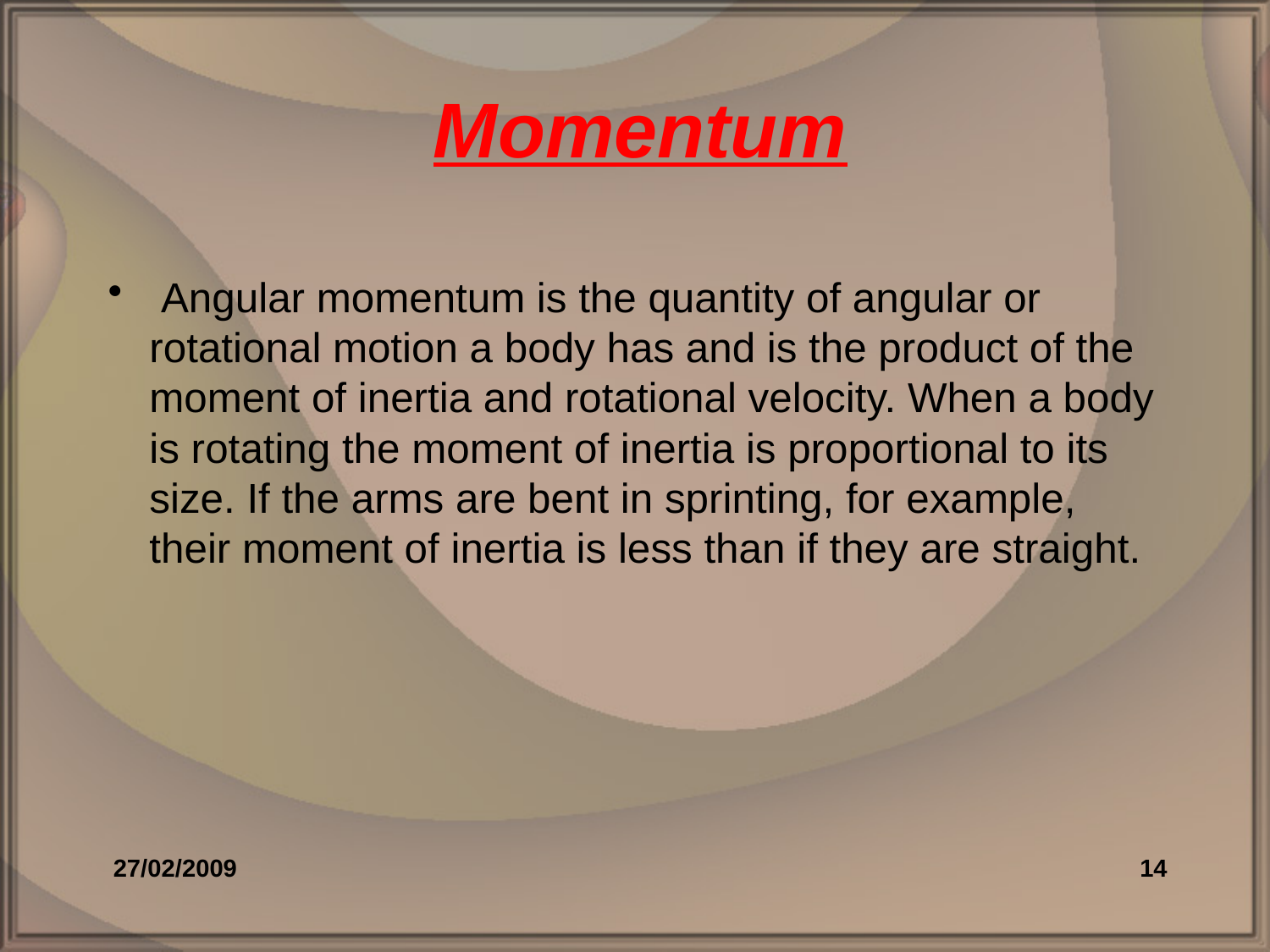

# Momentum
 Angular momentum is the quantity of angular or rotational motion a body has and is the product of the moment of inertia and rotational velocity. When a body is rotating the moment of inertia is proportional to its size. If the arms are bent in sprinting, for example, their moment of inertia is less than if they are straight.

27/02/2009
14